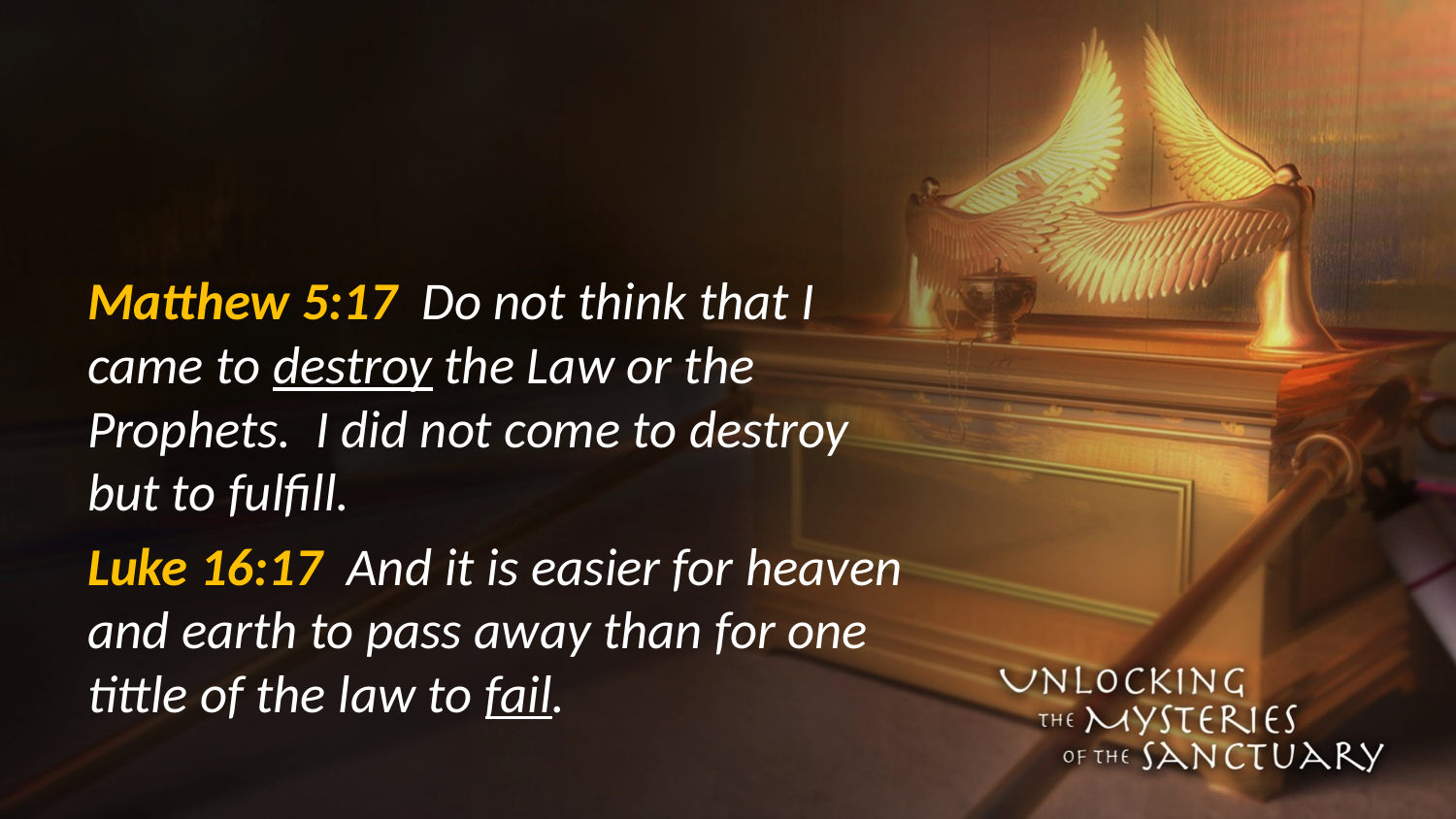

#

Matthew 5:17  Do not think that I came to destroy the Law or the Prophets.  I did not come to destroy but to fulfill.
Luke 16:17  And it is easier for heaven and earth to pass away than for one tittle of the law to fail.